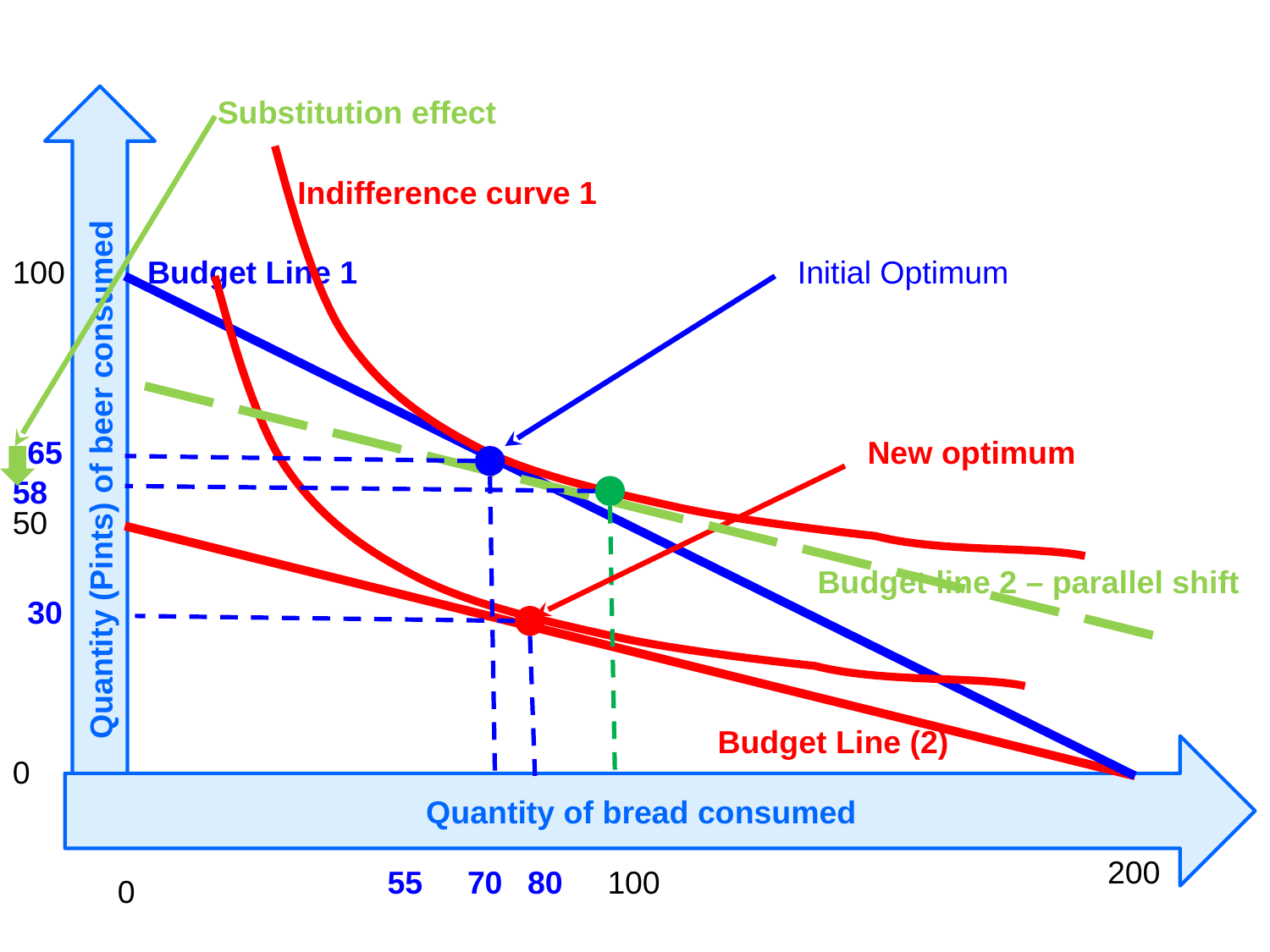

Quantity (Pints) of beer consumed
Substitution effect

Indifference curve 1
100
Budget Line 1
Initial Optimum

65
New optimum

58

50
Budget line 2 – parallel shift
30

Budget Line (2)
Quantity of bread consumed
0
200
55
70
80
100
0